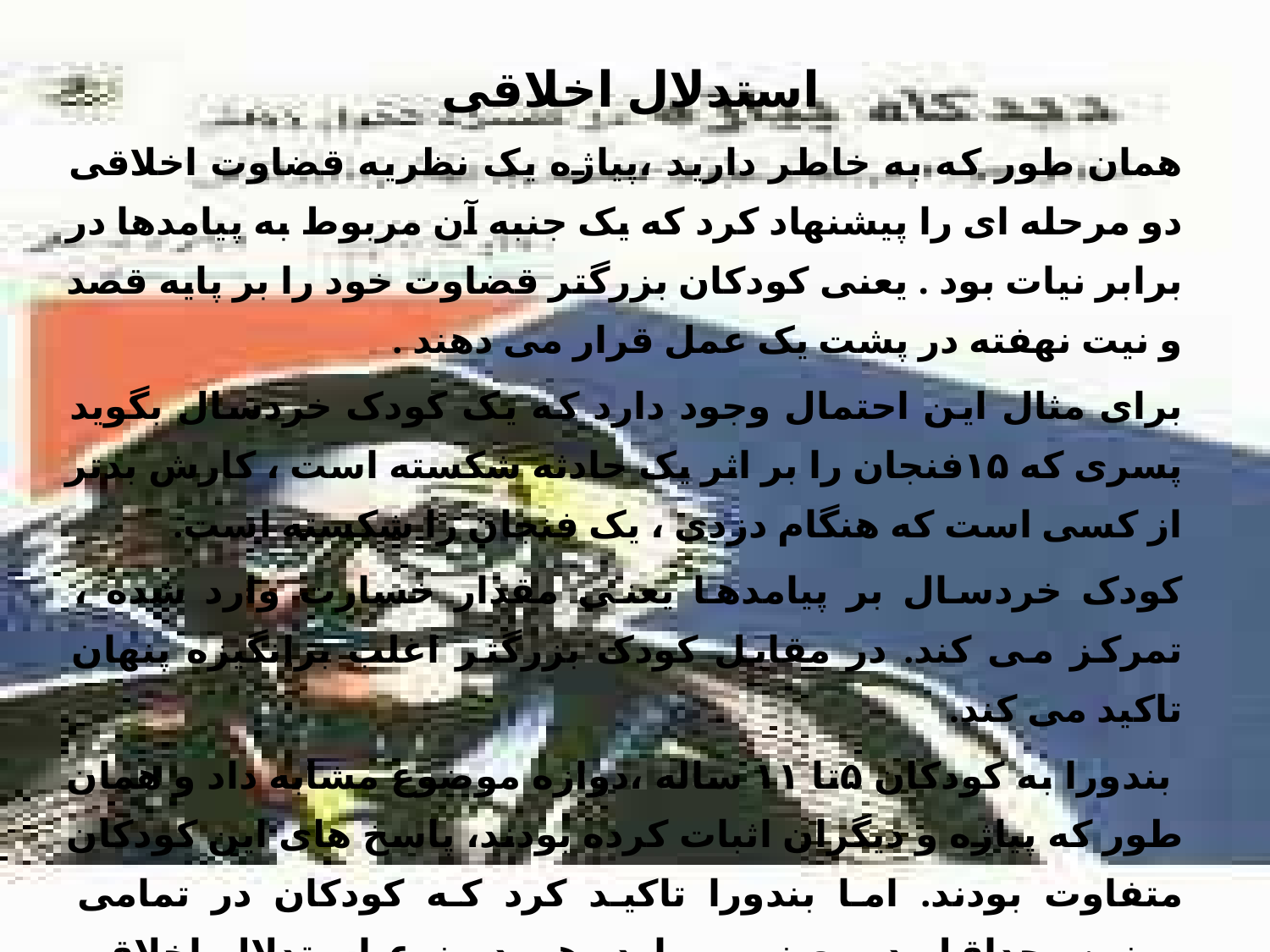

استدلال اخلاقی
همان طور که به خاطر دارید ،پیاژه یک نظریه قضاوت اخلاقی دو مرحله ای را پیشنهاد کرد که یک جنبه آن مربوط به پیامدها در برابر نیات بود . یعنی کودکان بزرگتر قضاوت خود را بر پایه قصد و نیت نهفته در پشت یک عمل قرار می دهند .
برای مثال این احتمال وجود دارد که یک کودک خردسال بگوید پسری که ۱۵فنجان را بر اثر یک حادثه شکسته است ، کارش بدتر از کسی است که هنگام دزدی ، یک فنجان را شکسته است.
کودک خردسال بر پیامدها یعنی مقدار خسارت وارد شده ، تمرکز می کند. در مقابل کودک بزرگتر اغلب برانگیزه پنهان تاکید می کند.
 بندورا به کودکان ۵تا ۱۱ ساله ،دوازه موضوع مشابه داد و همان طور که پیاژه و دیگران اثبات کرده بودند، پاسخ های این کودکان متفاوت بودند. اما بندورا تاکید کرد که کودکان در تمامی سنین ،حداقل در بعضی موارد ،هر دو نوع استدلال اخلاقی (پیامد ، نیات) را به کار بردند و این نشان می دهد که بین مراحل ، مرزهای خشک و سختی وجود ندارد.